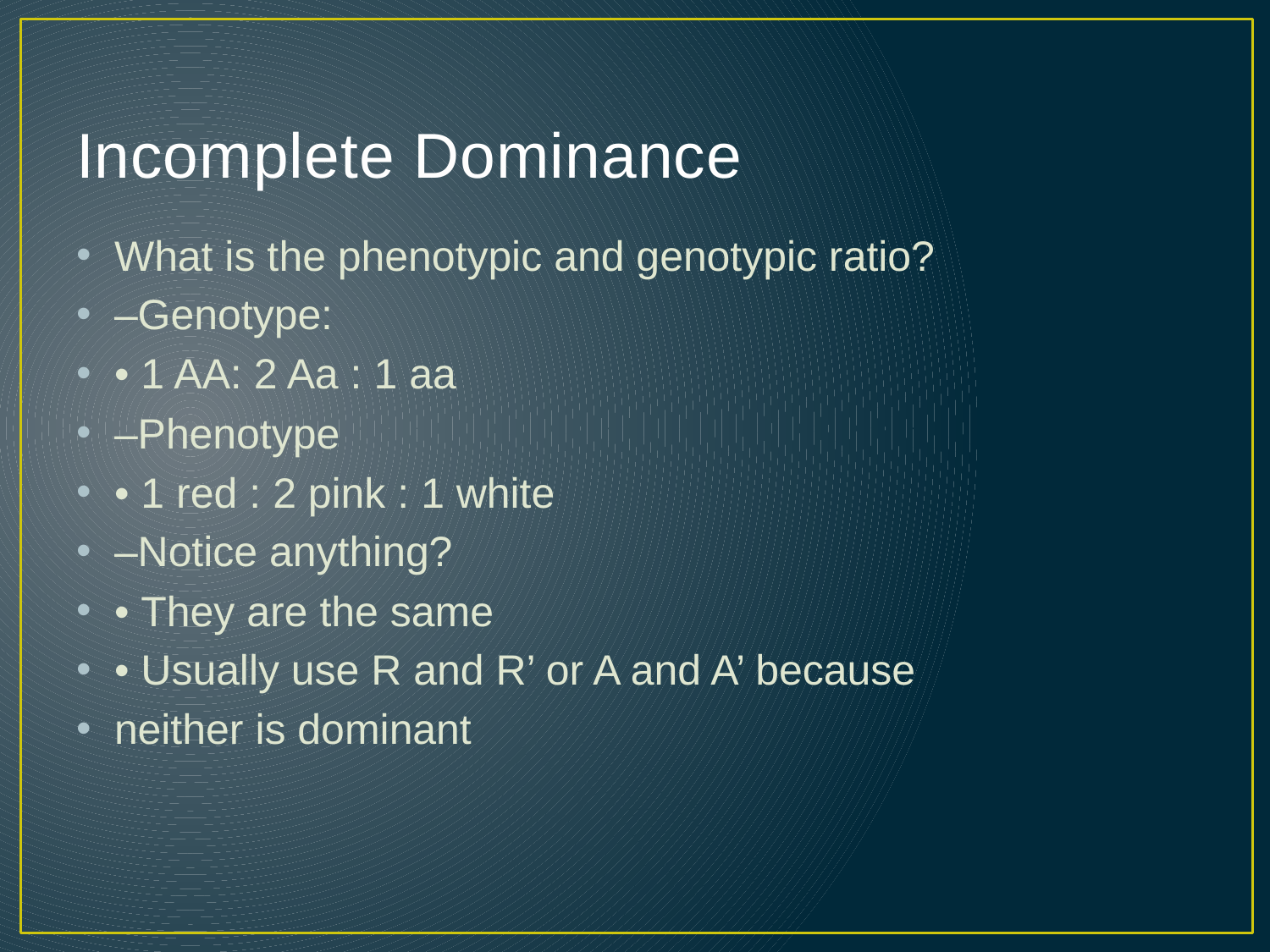

# Incomplete Dominance
What is the phenotypic and genotypic ratio?
–Genotype:
• 1 AA: 2 Aa : 1 aa
–Phenotype
• 1 red : 2 pink : 1 white
–Notice anything?
• They are the same
• Usually use R and R’ or A and A’ because
neither is dominant